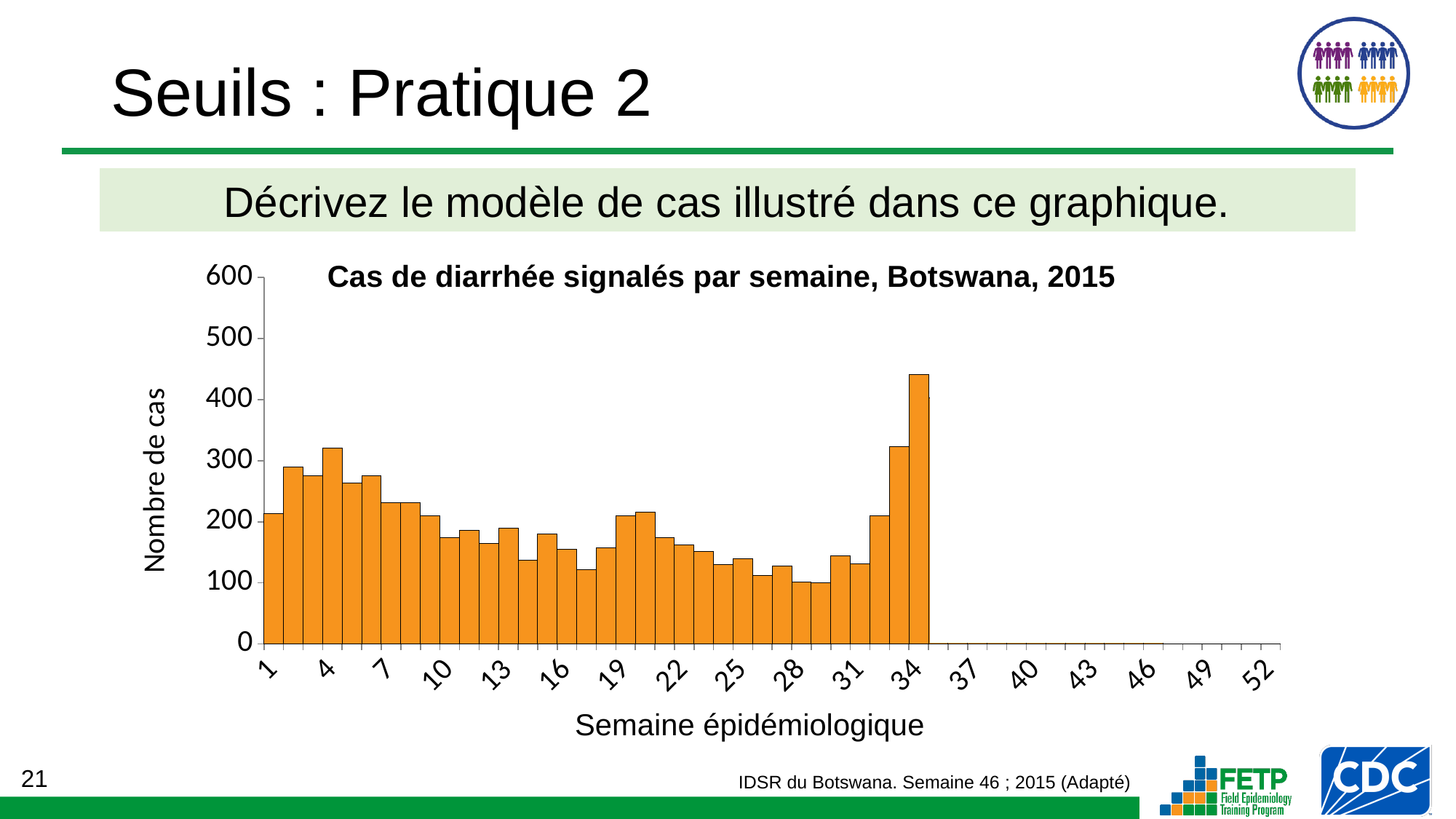

# Seuils : Pratique 2
Décrivez le modèle de cas illustré dans ce graphique.

### Chart

| Category |  |
|---|---|
Cas de diarrhée signalés par semaine, Botswana, 2015

Semaine épidémiologique
IDSR du Botswana. Semaine 46 ; 2015 (Adapté)